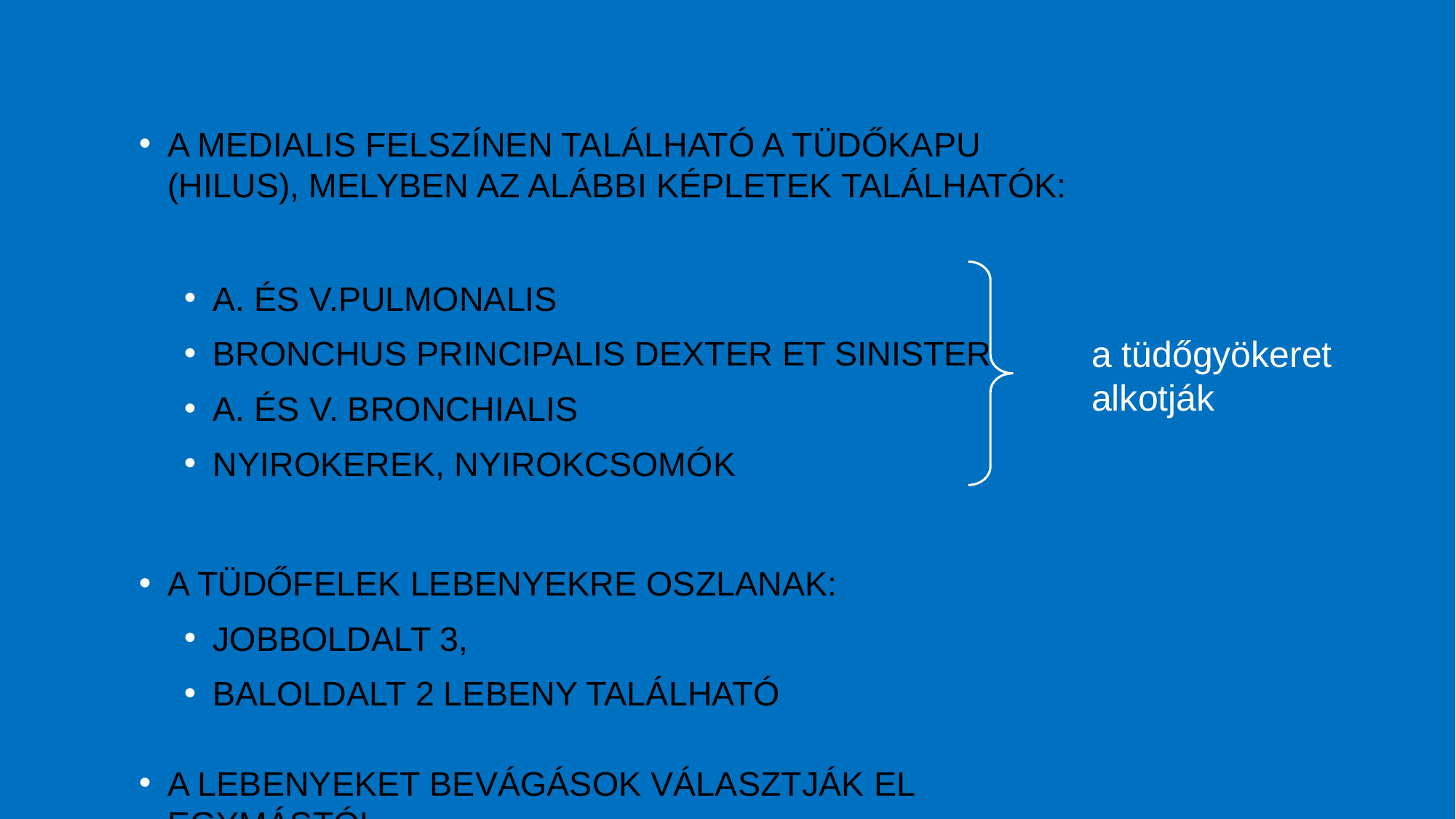

a medialis felszínen található a tüdőkapu (hilus), melyben az alábbi képletek találhatók:

a. és v.pulmonalis
bronchus principalis dexter et sinister
a. és v. bronchialis
nyirokerek, nyirokcsomók

a tüdőfelek lebenyekre oszlanak:
jobboldalt 3,
baloldalt 2 lebeny található

a lebenyeket bevágások választják el egymástól

a tüdőgyökeret
alkotják